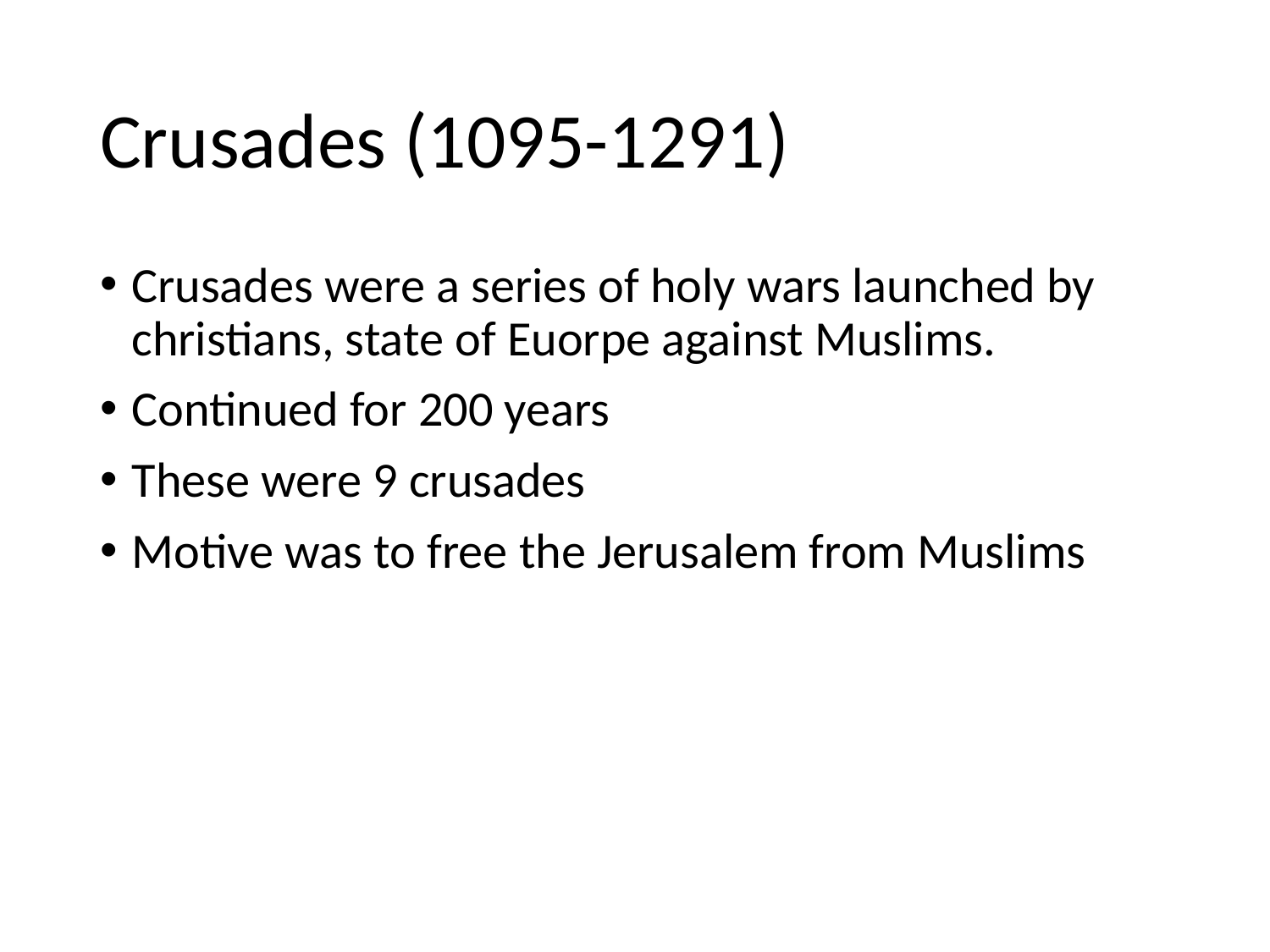

# Crusades (1095-1291)
Crusades were a series of holy wars launched by christians, state of Euorpe against Muslims.
Continued for 200 years
These were 9 crusades
Motive was to free the Jerusalem from Muslims